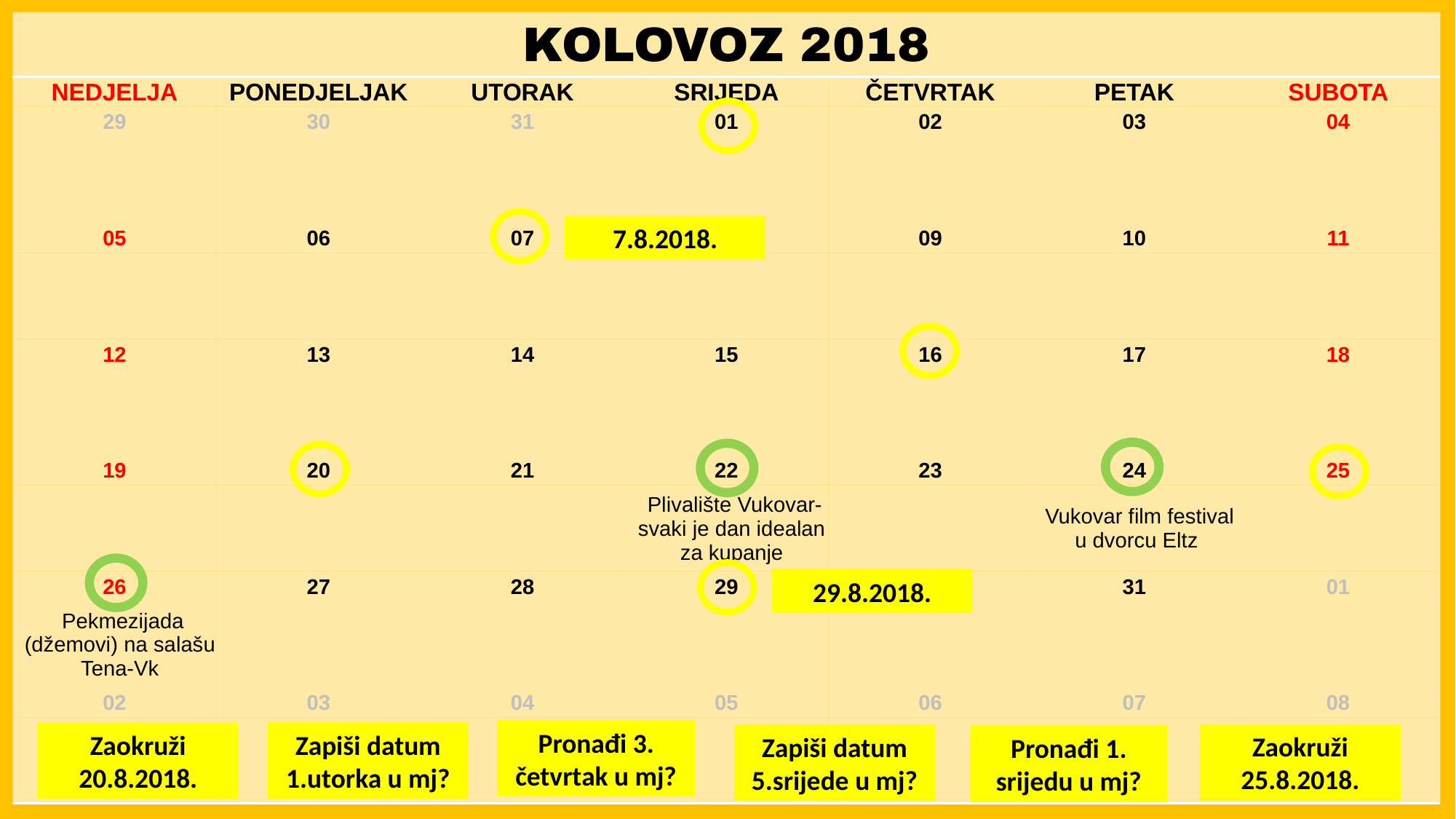

| KOLOVOZ 2018 |  |  |  |  |  |  |
| --- | --- | --- | --- | --- | --- | --- |
| NEDJELJA | PONEDJELJAK | UTORAK | SRIJEDA | ČETVRTAK | PETAK | SUBOTA |
| 29 | 30 | 31 | 01 | 02 | 03 | 04 |
|  |  |  |  |  |  |  |
| 05 | 06 | 07 | 08 | 09 | 10 | 11 |
|  |  |  |  |  |  |  |
| 12 | 13 | 14 | 15 | 16 | 17 | 18 |
|  |  |  |  |  |  |  |
| 19 | 20 | 21 | 22 | 23 | 24 | 25 |
|  |  |  | Plivalište Vukovar- svaki je dan idealan za kupanje |  | Vukovar film festival u dvorcu Eltz |  |
| 26 | 27 | 28 | 29 | 30 | 31 | 01 |
| Pekmezijada (džemovi) na salašu Tena-Vk |  |  |  |  |  |  |
| 02 | 03 | 04 | 05 | 06 | 07 | 08 |
|  |  |  |  |  |  |  |

7.8.2018.

29.8.2018.
Pronađi 3. četvrtak u mj?
Zapiši datum 1.utorka u mj?
Zaokruži 20.8.2018.
Zaokruži 25.8.2018.
Zapiši datum 5.srijede u mj?
Pronađi 1. srijedu u mj?